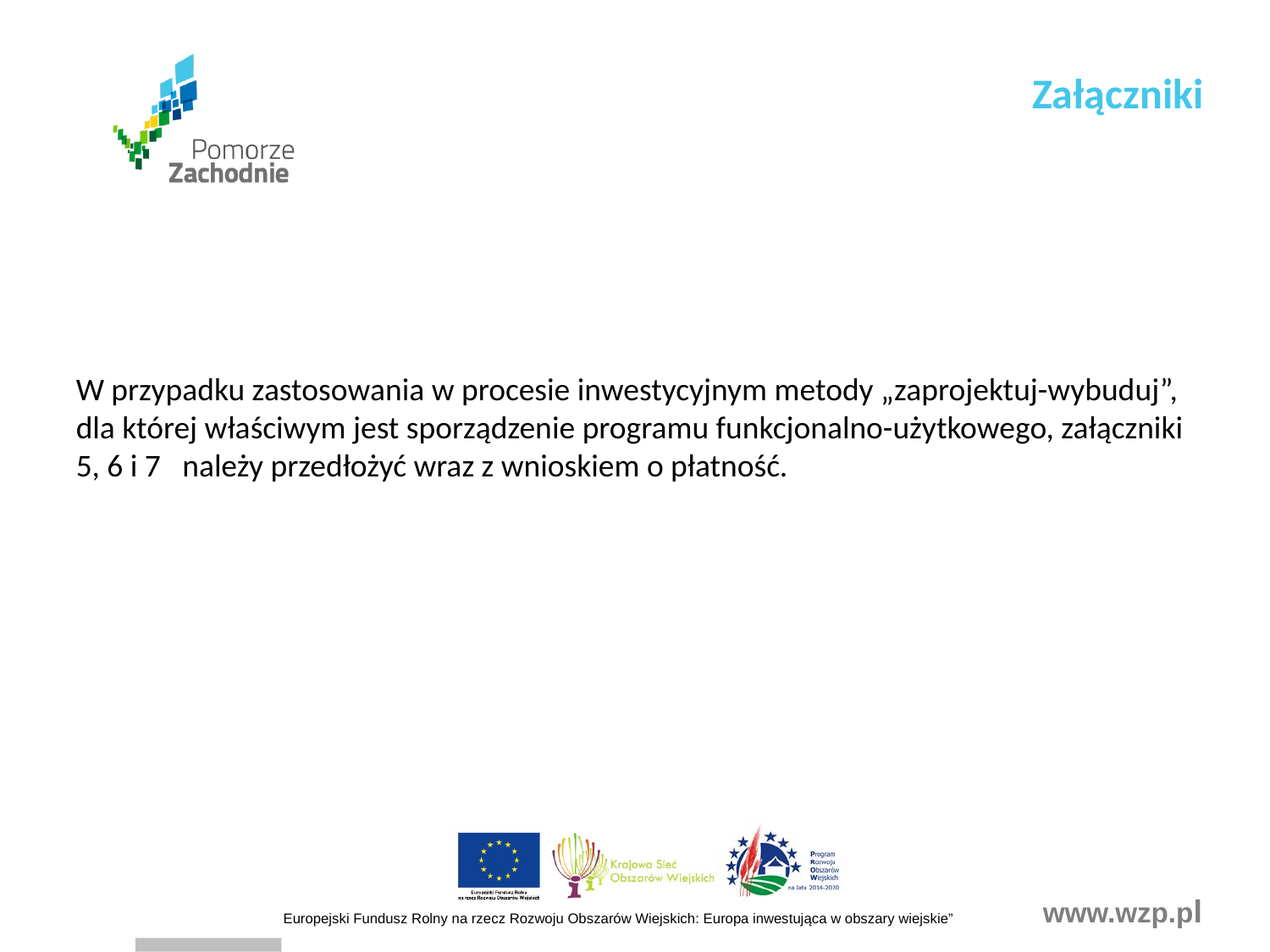

Załączniki
W przypadku zastosowania w procesie inwestycyjnym metody „zaprojektuj-wybuduj”, dla której właściwym jest sporządzenie programu funkcjonalno-użytkowego, załączniki 5, 6 i 7   należy przedłożyć wraz z wnioskiem o płatność.